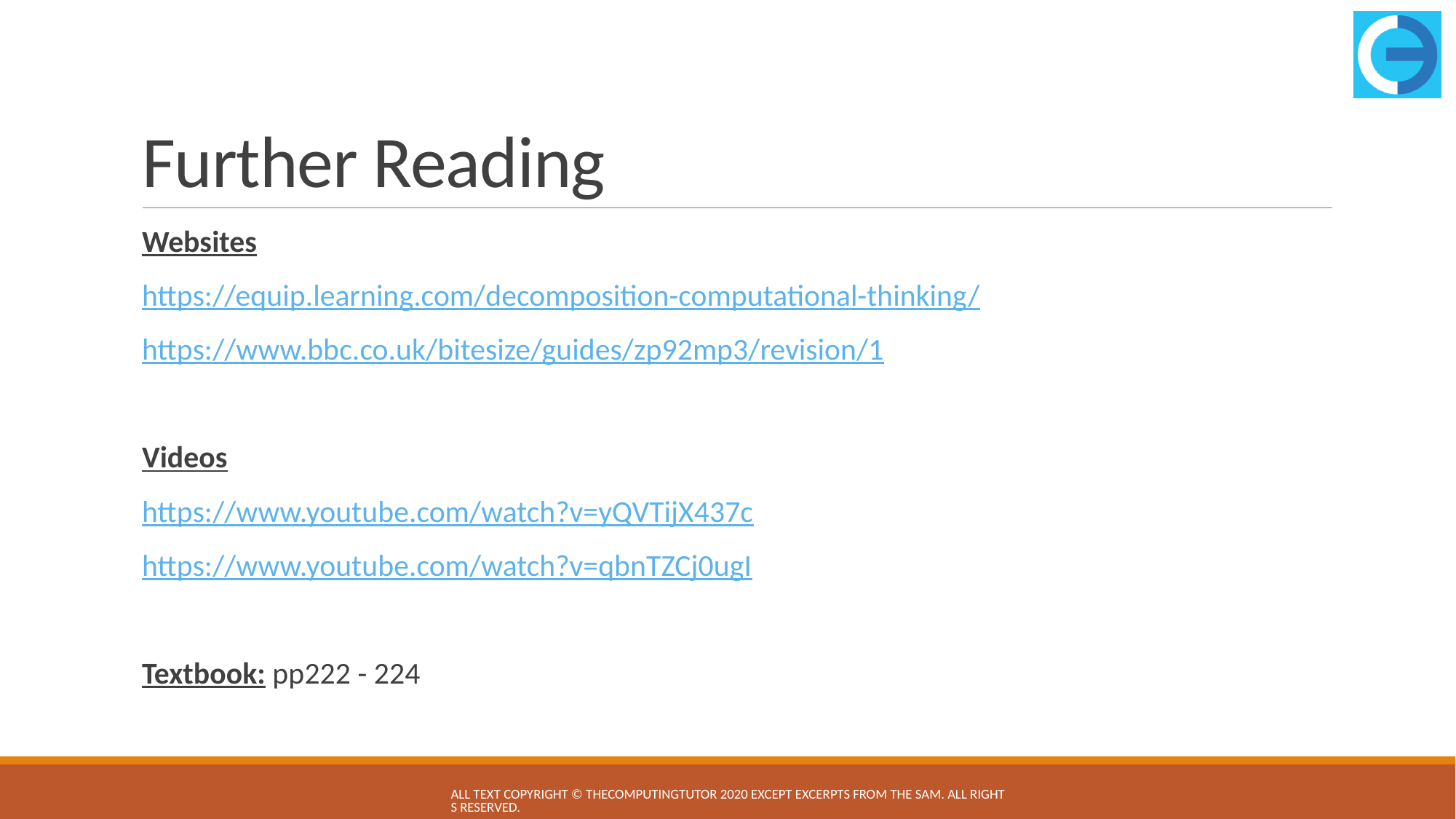

# Further Reading
Websites
https://equip.learning.com/decomposition-computational-thinking/
https://www.bbc.co.uk/bitesize/guides/zp92mp3/revision/1

Videos
https://www.youtube.com/watch?v=yQVTijX437c
https://www.youtube.com/watch?v=qbnTZCj0ugI

Textbook: pp222 - 224
All text copyright © TheComputingTutor 2020 except excerpts from the SAM. All rights Reserved.